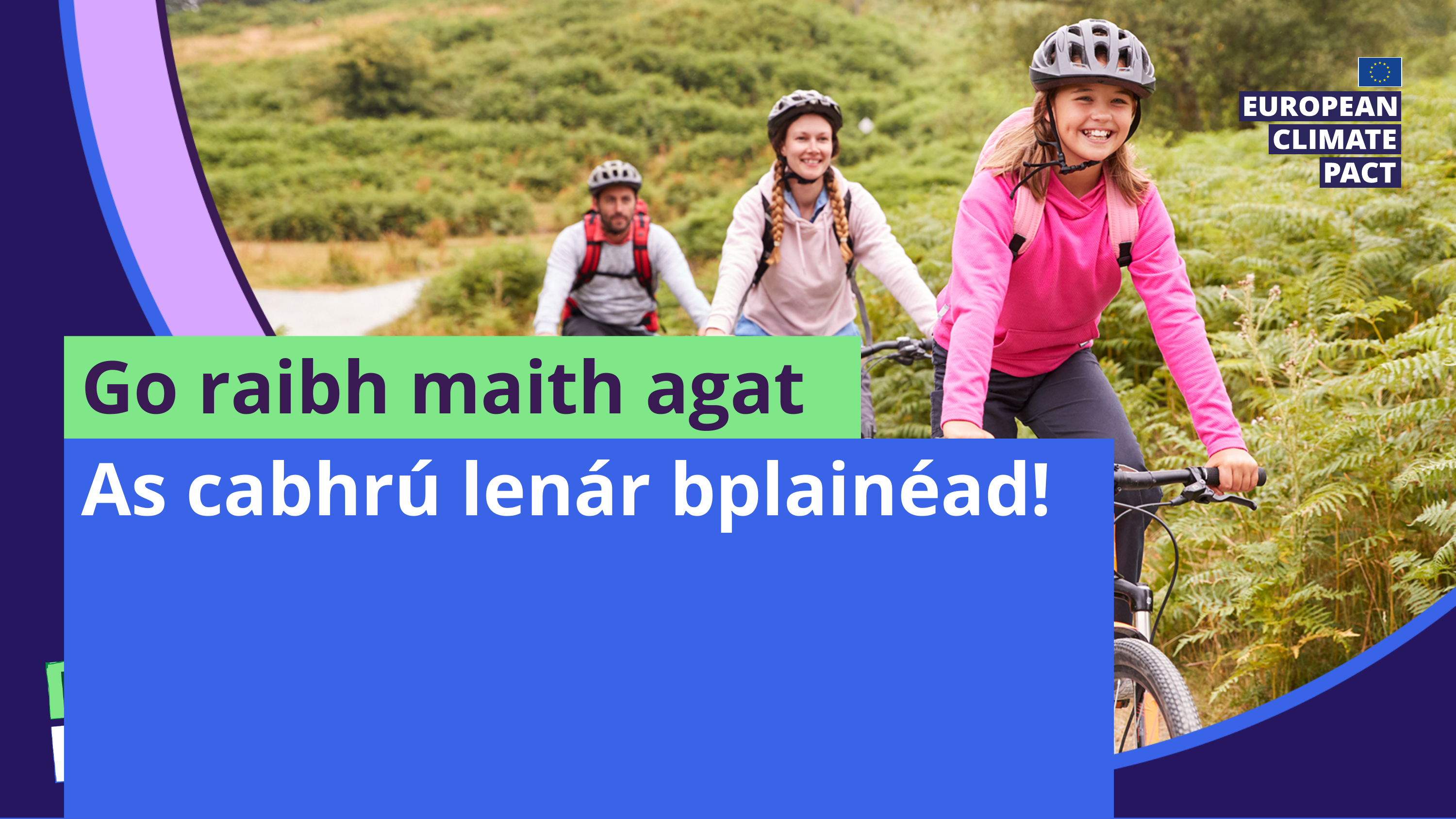

Go raibh maith agat
As cabhrú lenár bplainéad!